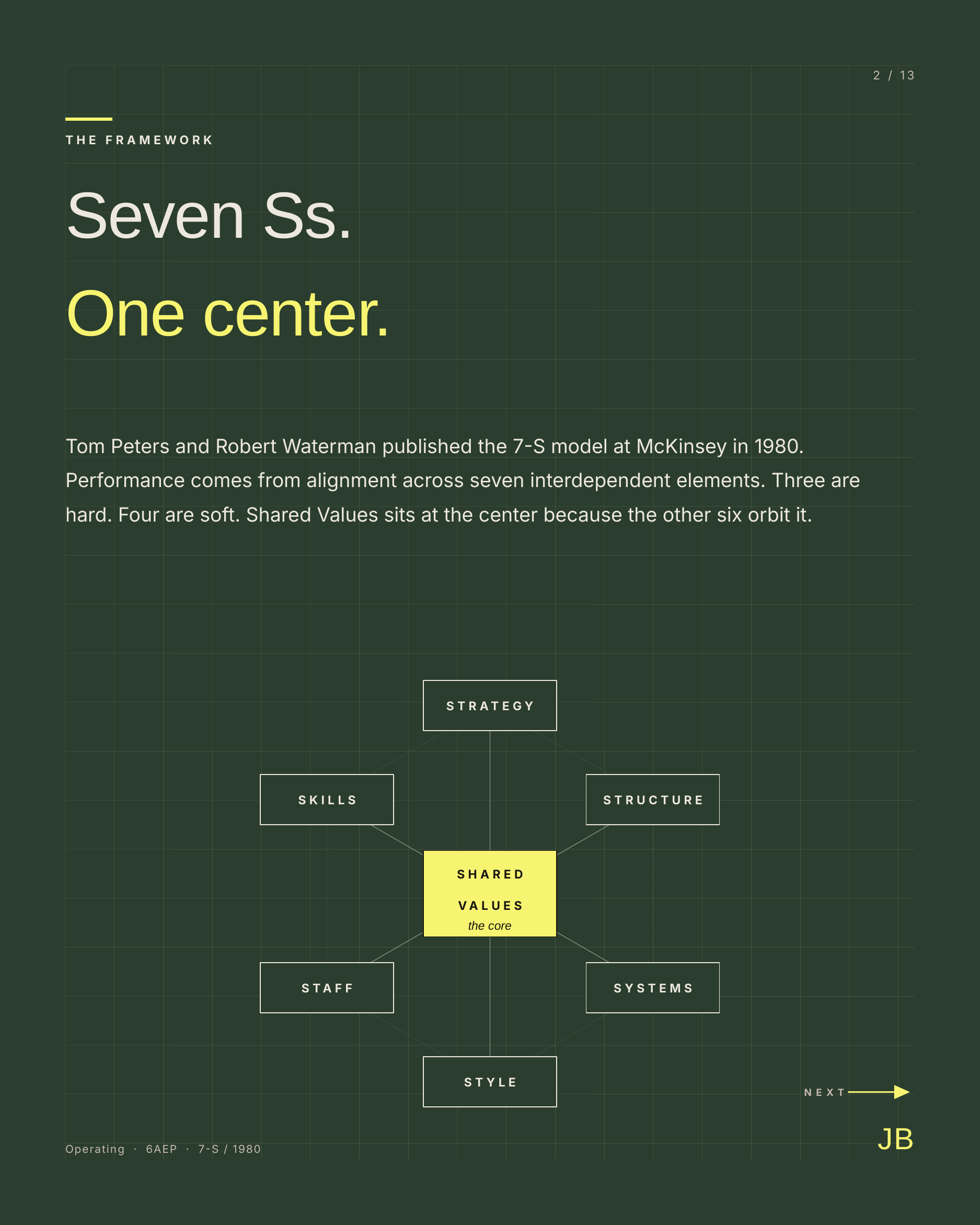

2 / 13

THE FRAMEWORK

Seven Ss.

One center.

Tom Peters and Robert Waterman published the 7-S model at McKinsey in 1980. Performance comes from alignment across seven interdependent elements. Three are hard. Four are soft. Shared Values sits at the center because the other six orbit it.

STRATEGY

SKILLS

STRUCTURE

SHARED
VALUES

the core

STAFF

SYSTEMS

STYLE
NEXT

JB
Operating  ·  6AEP  ·  7-S / 1980